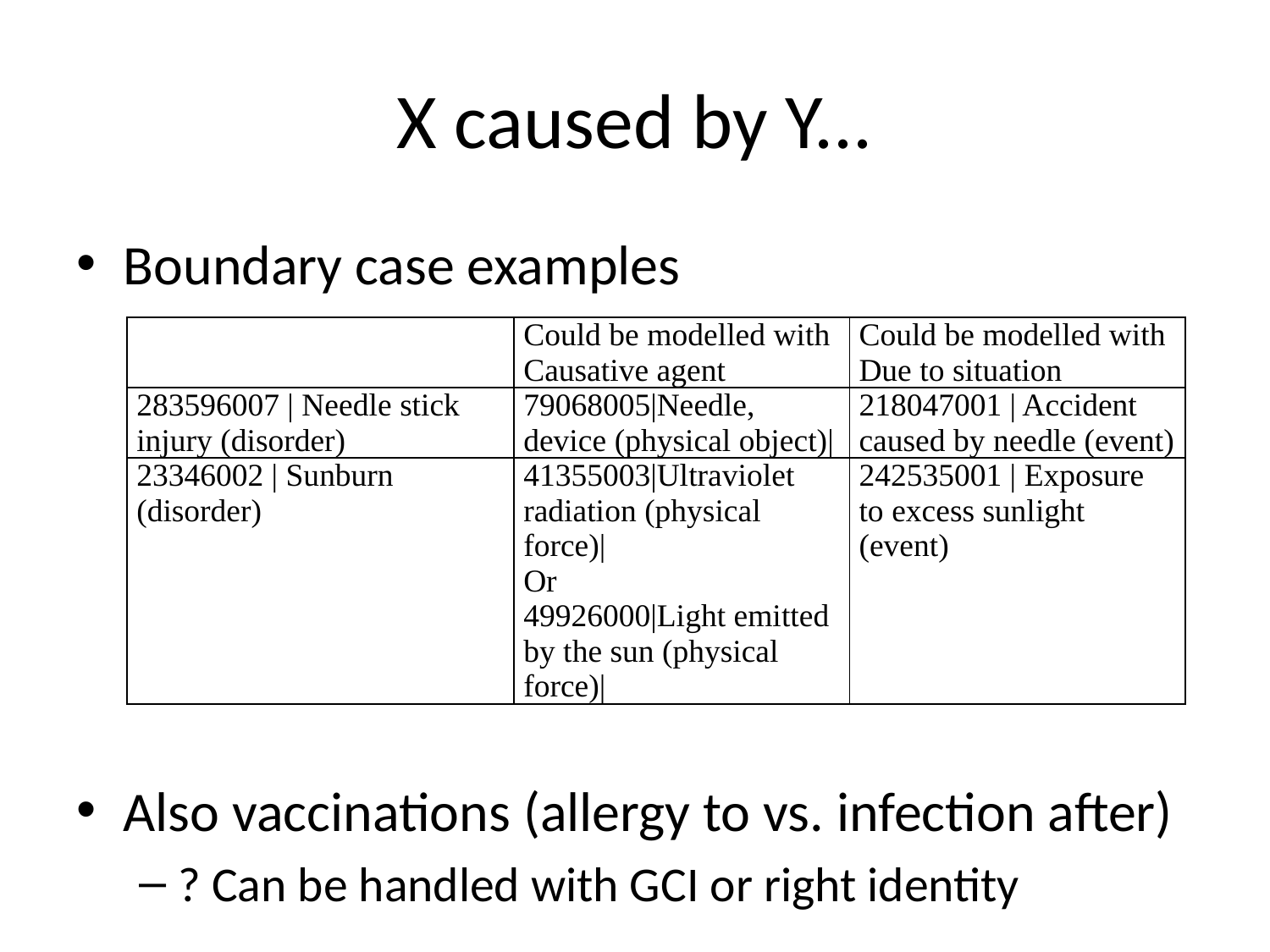

# X caused by Y...
Boundary case examples

Also vaccinations (allergy to vs. infection after)
? Can be handled with GCI or right identity

|  | Could be modelled with Causative agent | Could be modelled with Due to situation |
| --- | --- | --- |
| 283596007 | Needle stick injury (disorder) | 79068005|Needle, device (physical object)| | 218047001 | Accident caused by needle (event) |
| 23346002 | Sunburn (disorder) | 41355003|Ultraviolet radiation (physical force)| Or 49926000|Light emitted by the sun (physical force)| | 242535001 | Exposure to excess sunlight (event) |